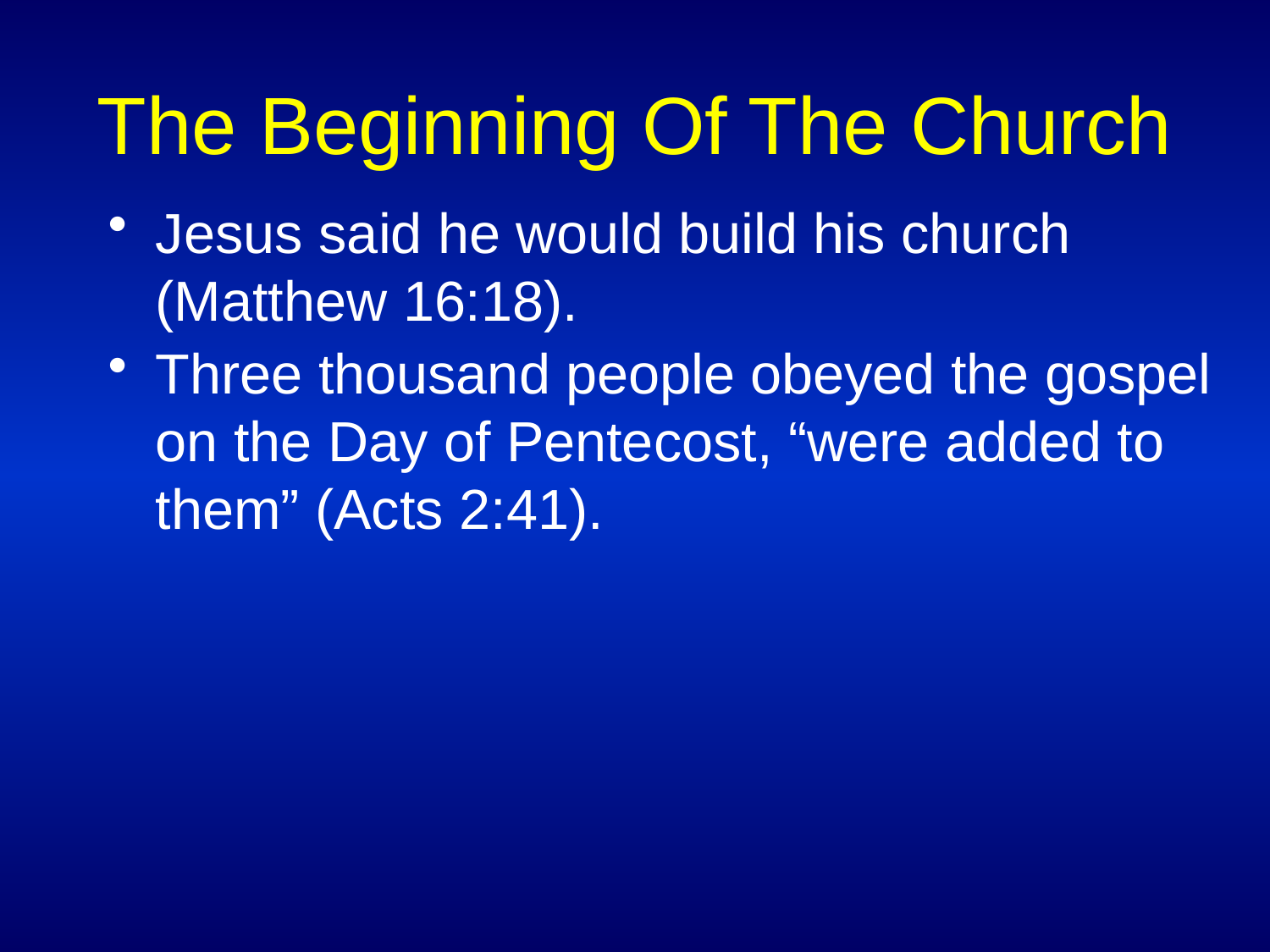

# The Beginning Of The Church
Jesus said he would build his church (Matthew 16:18).
Three thousand people obeyed the gospel on the Day of Pentecost, “were added to them” (Acts 2:41).